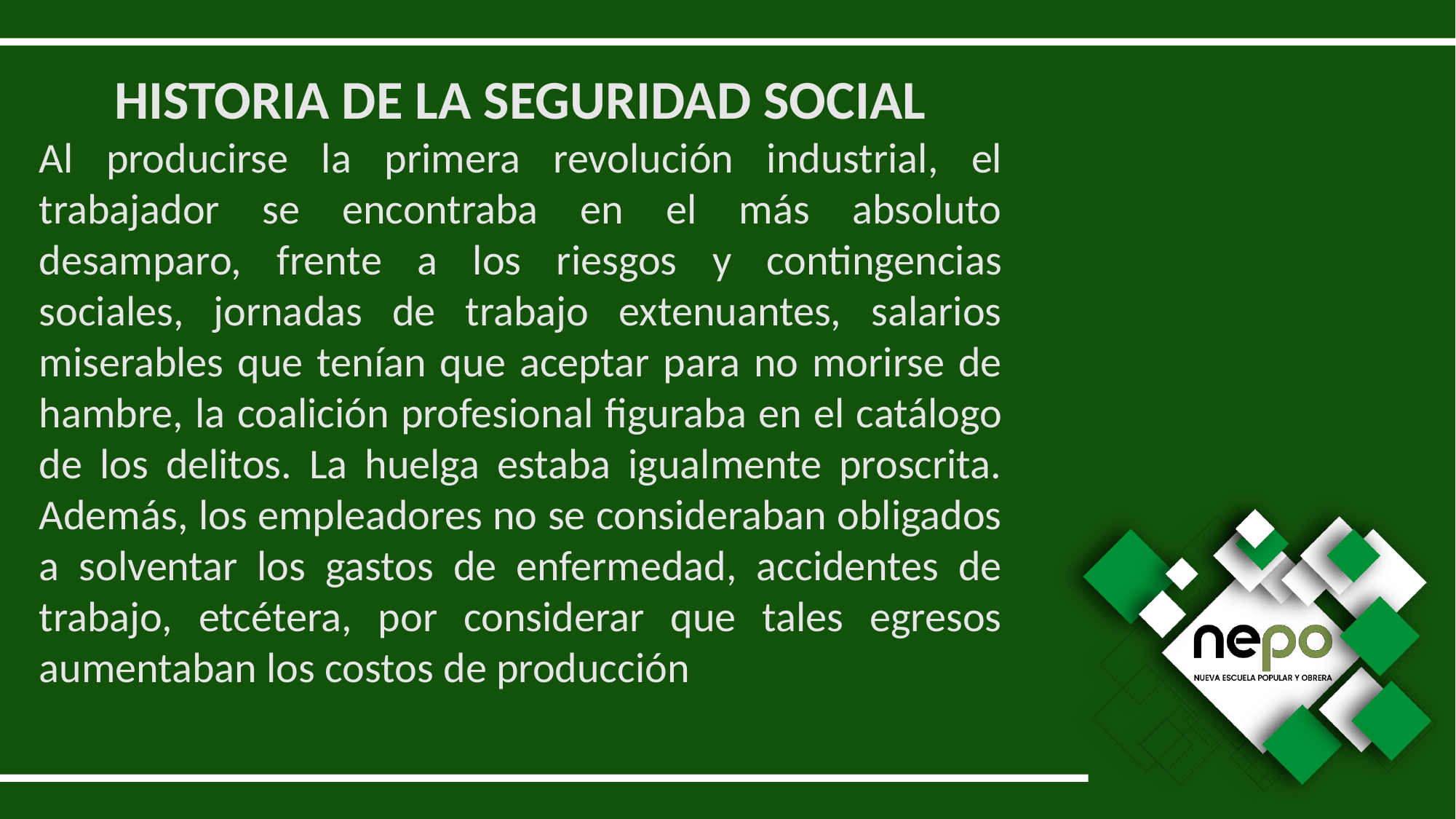

HISTORIA DE LA SEGURIDAD SOCIAL
Al producirse la primera revolución industrial, el trabajador se encontraba en el más absoluto desamparo, frente a los riesgos y contingencias sociales, jornadas de trabajo extenuantes, salarios miserables que tenían que aceptar para no morirse de hambre, la coalición profesional figuraba en el catálogo de los delitos. La huelga estaba igualmente proscrita. Además, los empleadores no se consideraban obligados a solventar los gastos de enfermedad, accidentes de trabajo, etcétera, por considerar que tales egresos aumentaban los costos de producción